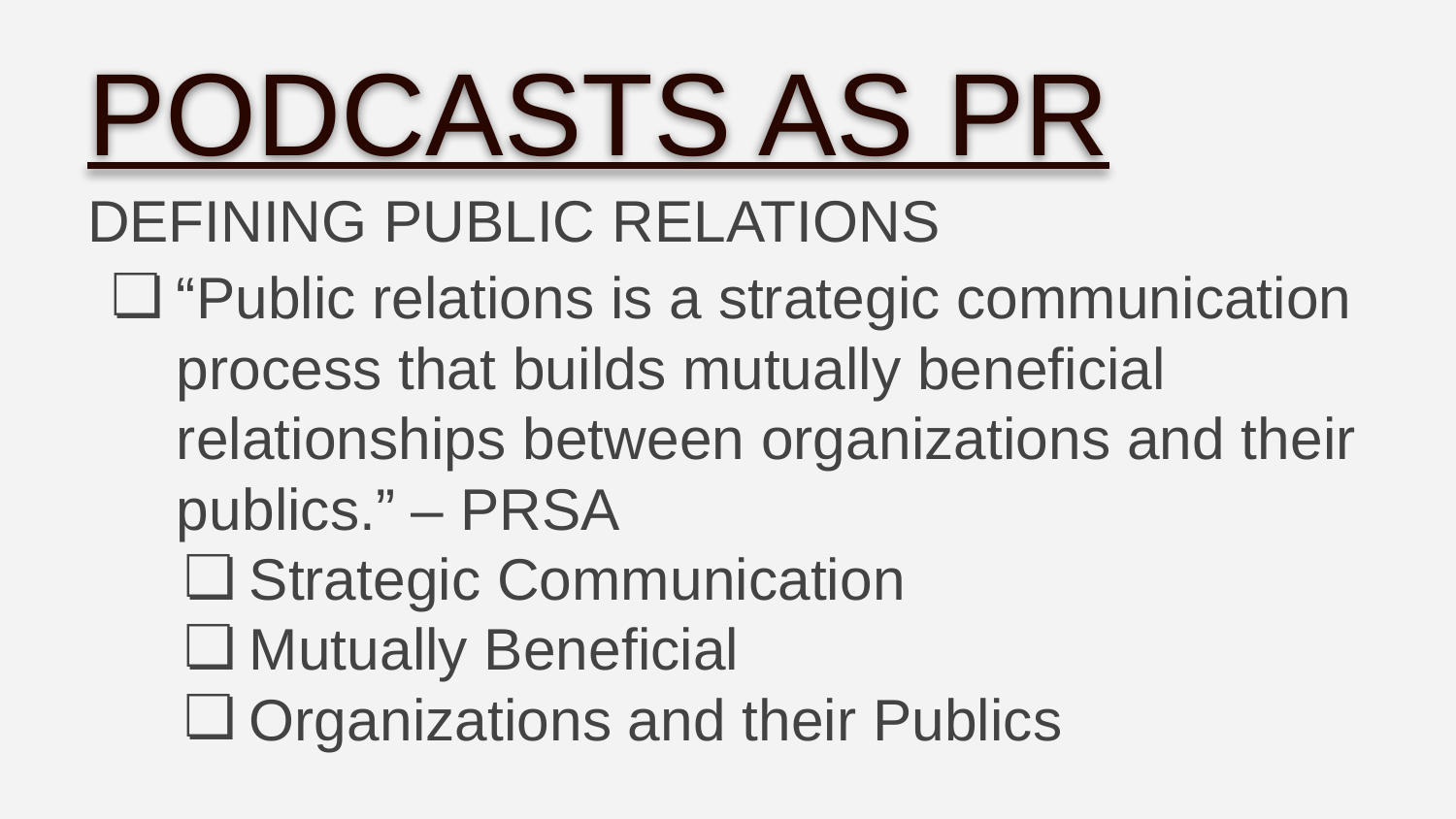

PODCASTS AS PR
DEFINING PUBLIC RELATIONS
“Public relations is a strategic communication process that builds mutually beneficial relationships between organizations and their publics.” – PRSA
Strategic Communication
Mutually Beneficial
Organizations and their Publics